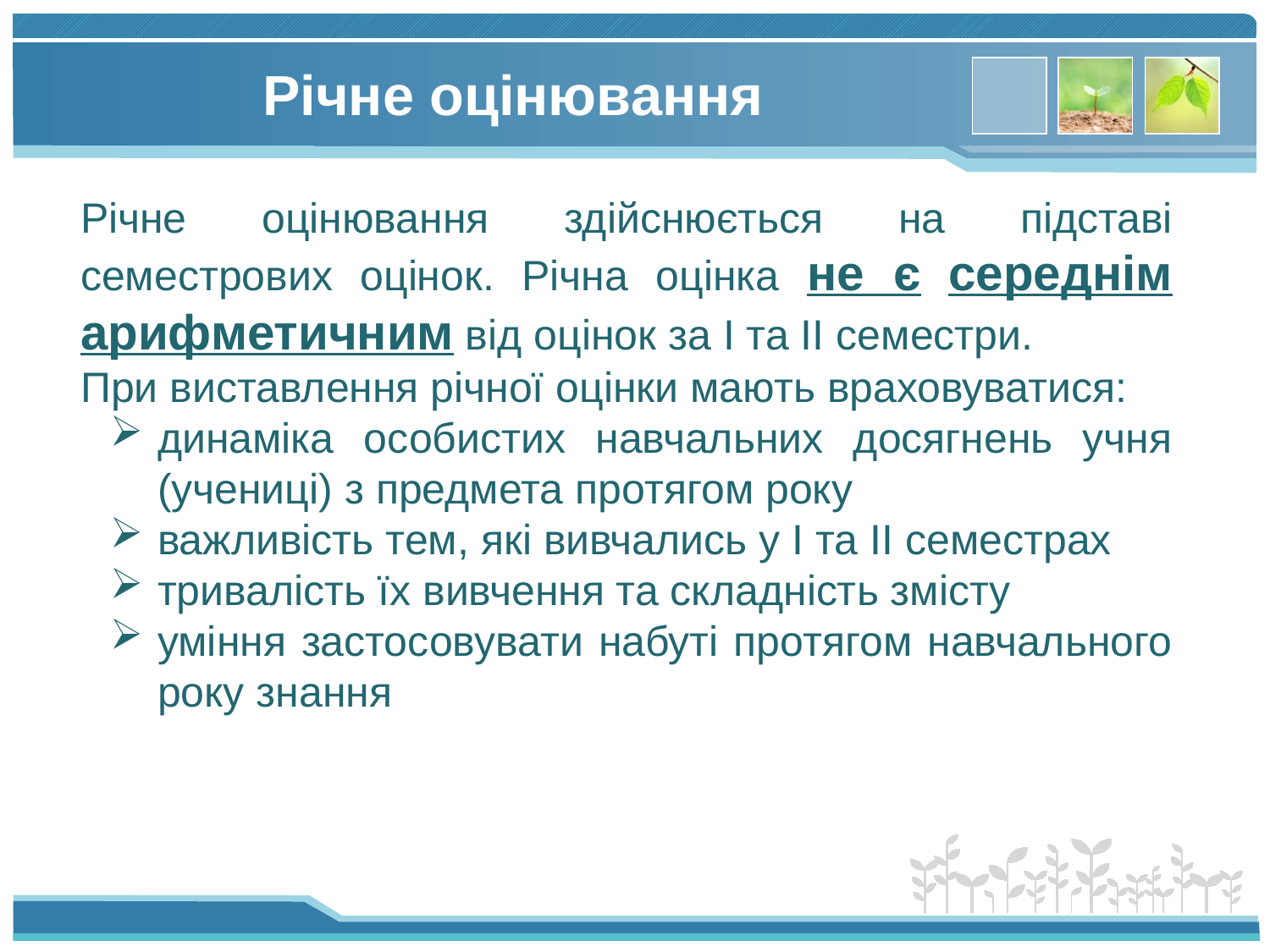

Річне оцінювання здійснюється на підставі семестрових оцінок. Річна оцінка не є середнім арифметичним від оцінок за І та ІІ семестри.
При виставлення річної оцінки мають враховуватися:
динаміка особистих навчальних досягнень учня (учениці) з предмета протягом року
важливість тем, які вивчались у І та ІІ семестрах
тривалість їх вивчення та складність змісту
уміння застосовувати набуті протягом навчального року знання
# Річне оцінювання